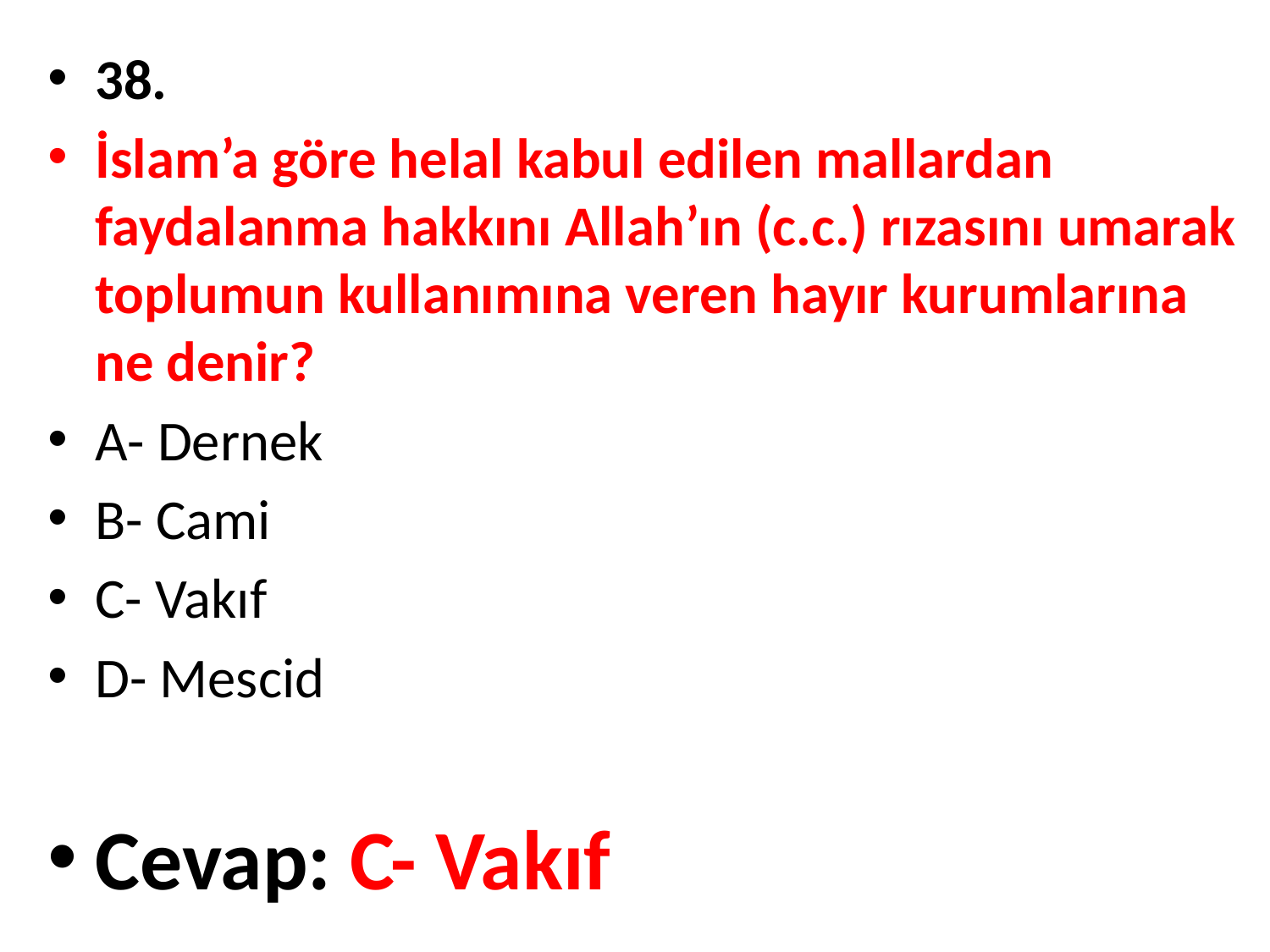

38.
İslam’a göre helal kabul edilen mallardan faydalanma hakkını Allah’ın (c.c.) rızasını umarak toplumun kullanımına veren hayır kurumlarına ne denir?
A- Dernek
B- Cami
C- Vakıf
D- Mescid

Cevap: C- Vakıf